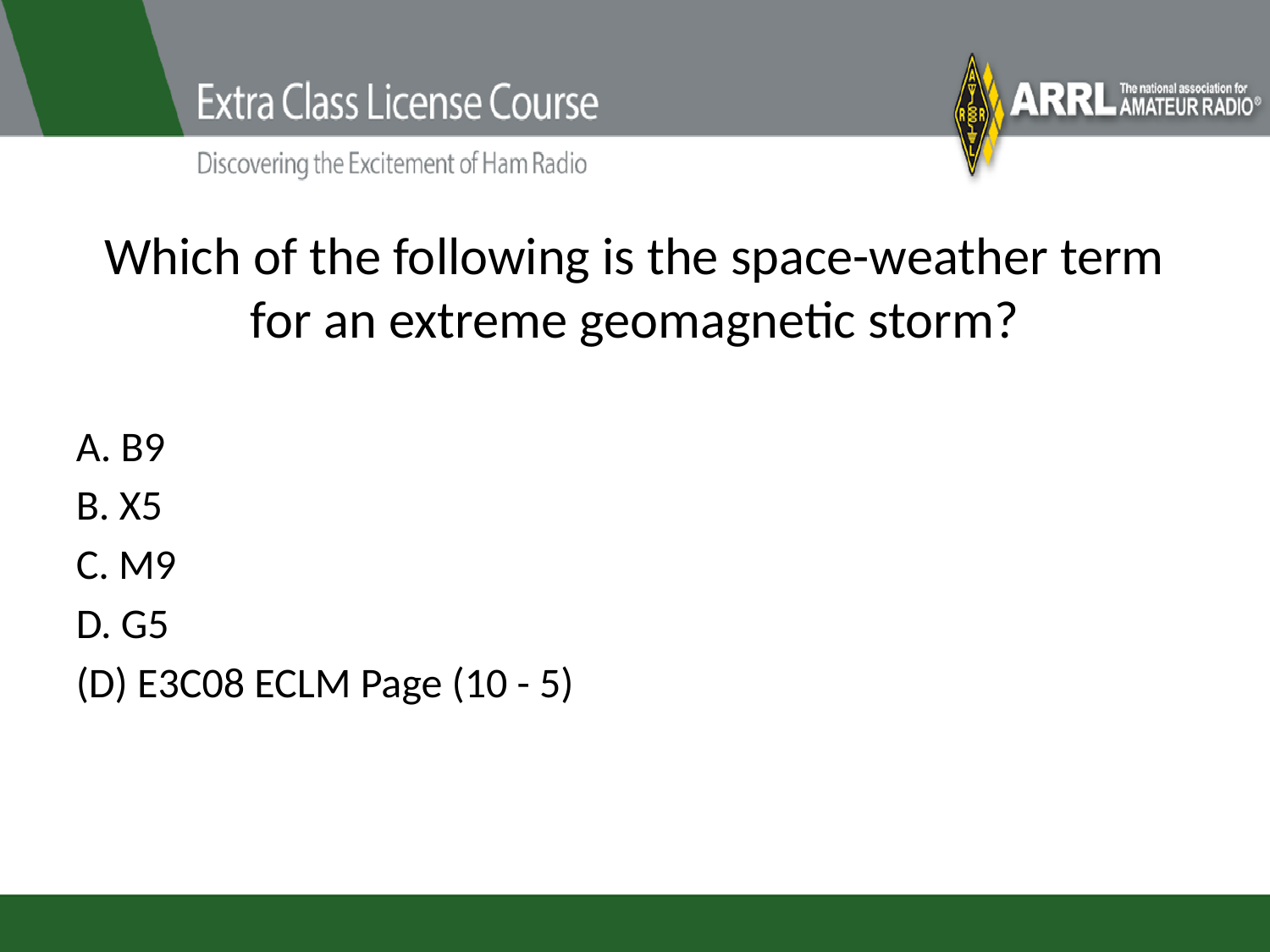

# Which of the following is the space-weather term for an extreme geomagnetic storm?
A. B9
B. X5
C. M9
D. G5
(D) E3C08 ECLM Page (10 - 5)